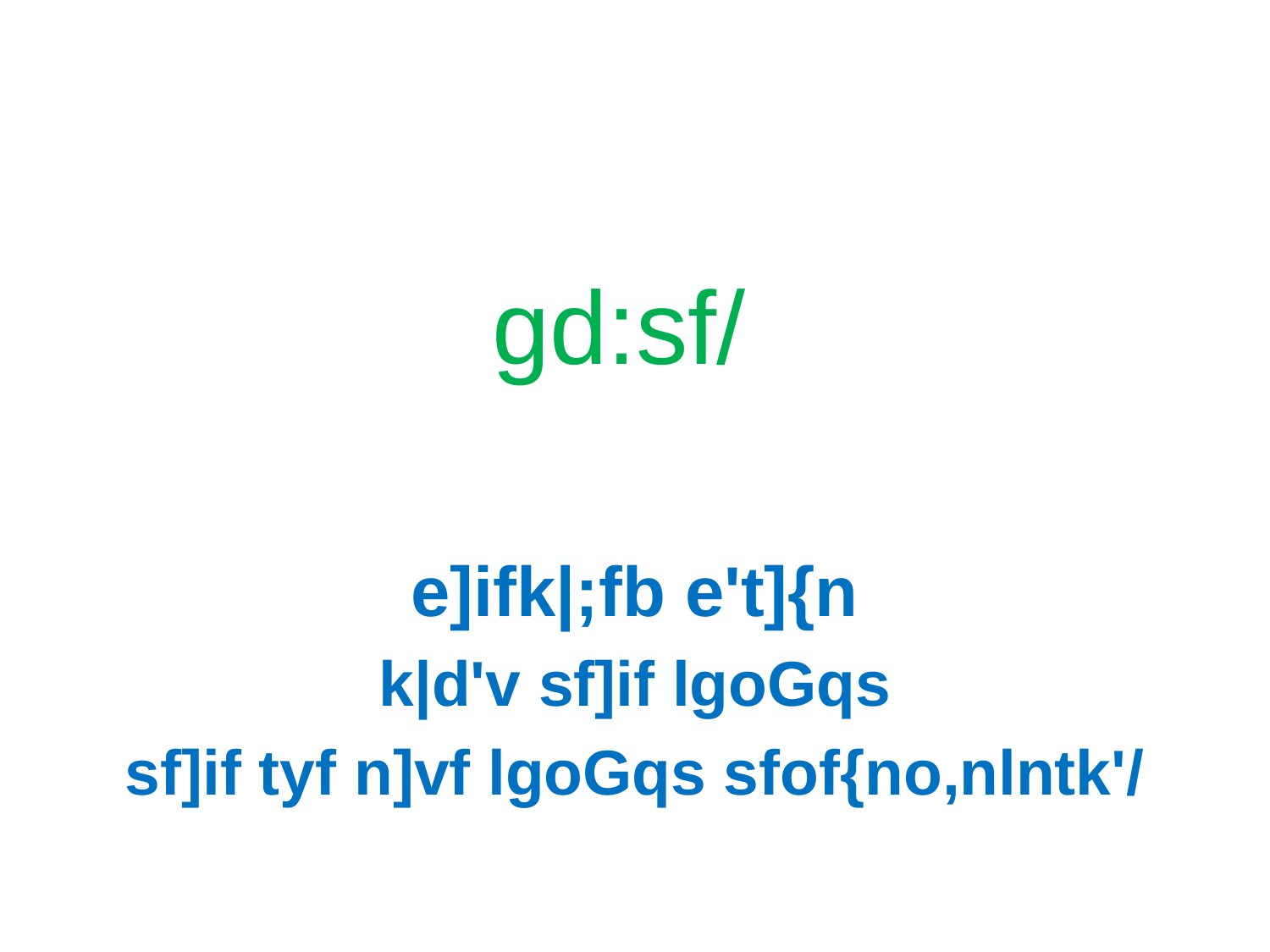

# gd:sf/
e]ifk|;fb e't]{n
k|d'v sf]if lgoGqs
sf]if tyf n]vf lgoGqs sfof{no,nlntk'/